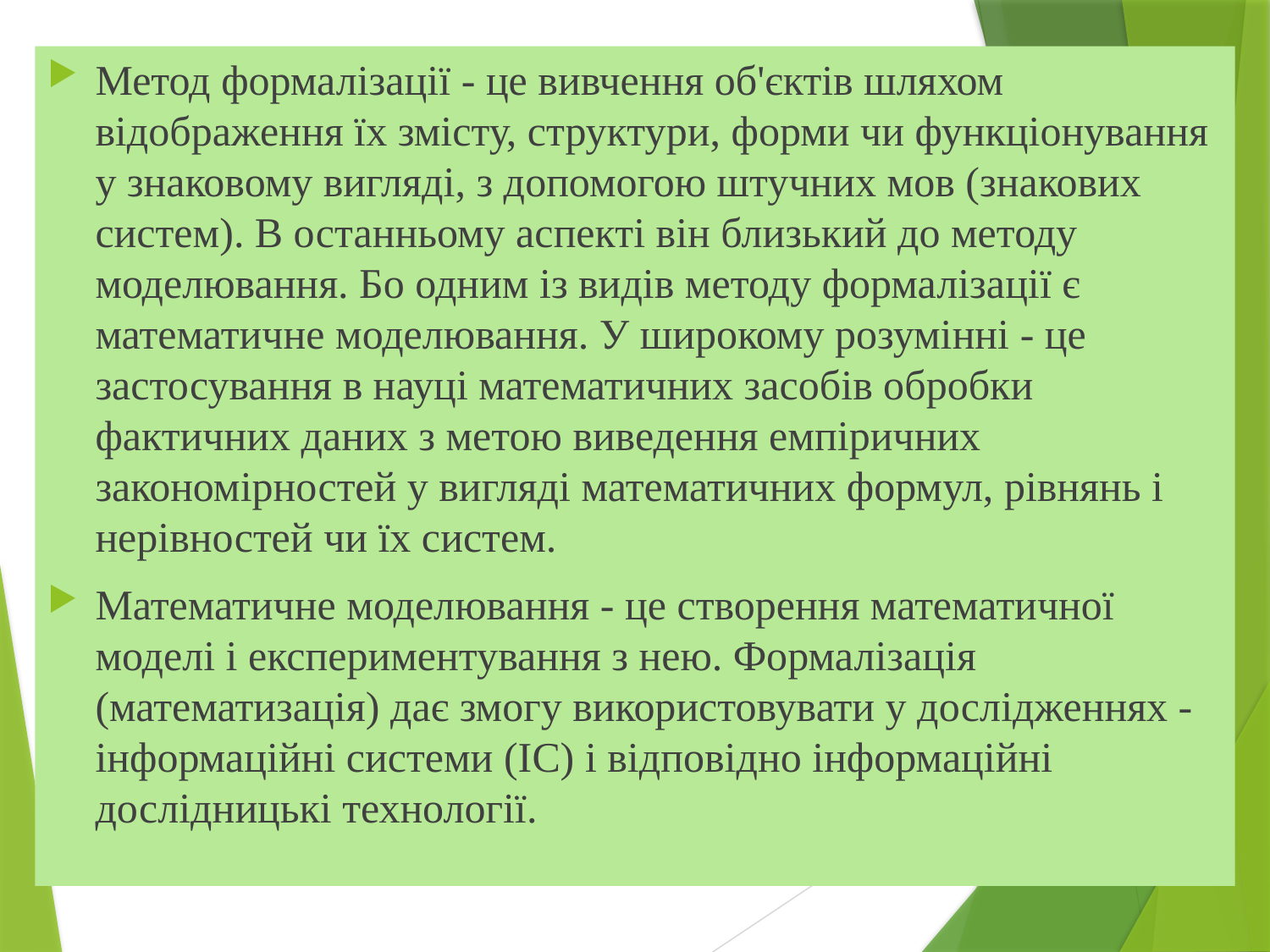

Метод формалізації - це вивчення об'єктів шляхом відображення їх змісту, структури, форми чи функціонування у знаковому вигляді, з допомогою штучних мов (знакових систем). В останньому аспекті він близький до методу моделювання. Бо одним із видів методу формалізації є математичне моделювання. У широкому розумінні - це застосування в науці математичних засобів обробки фактичних даних з метою виведення емпіричних закономірностей у вигляді математичних формул, рівнянь і нерівностей чи їх систем.
Математичне моделювання - це створення математичної моделі і експериментування з нею. Формалізація (математизація) дає змогу використовувати у дослідженнях - інформаційні системи (ІС) і відповідно інформаційні дослідницькі технології.